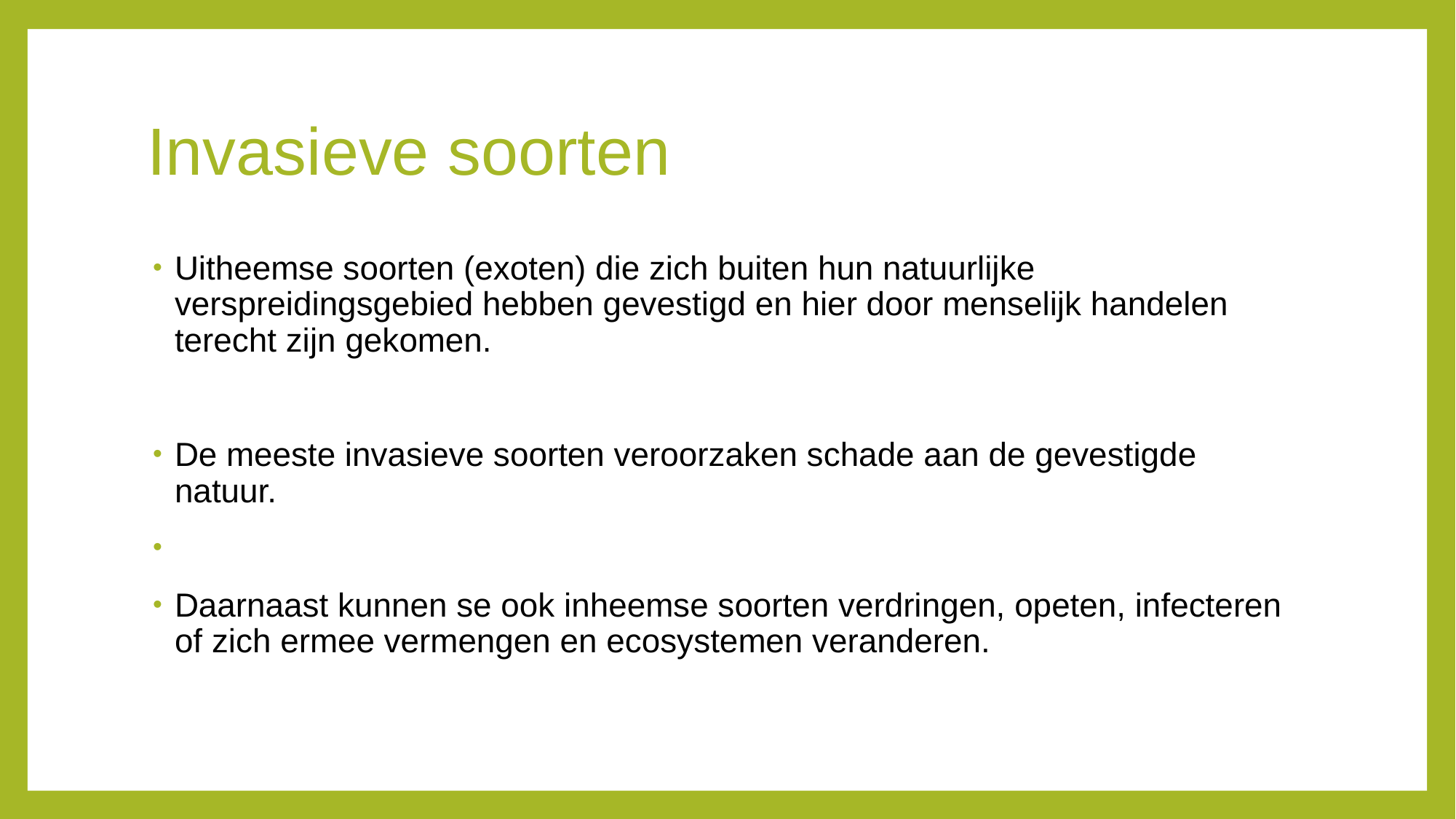

# Invasieve soorten
Uitheemse soorten (exoten) die zich buiten hun natuurlijke verspreidingsgebied hebben gevestigd en hier door menselijk handelen terecht zijn gekomen.

De meeste invasieve soorten veroorzaken schade aan de gevestigde natuur.

Daarnaast kunnen se ook inheemse soorten verdringen, opeten, infecteren of zich ermee vermengen en ecosystemen veranderen.